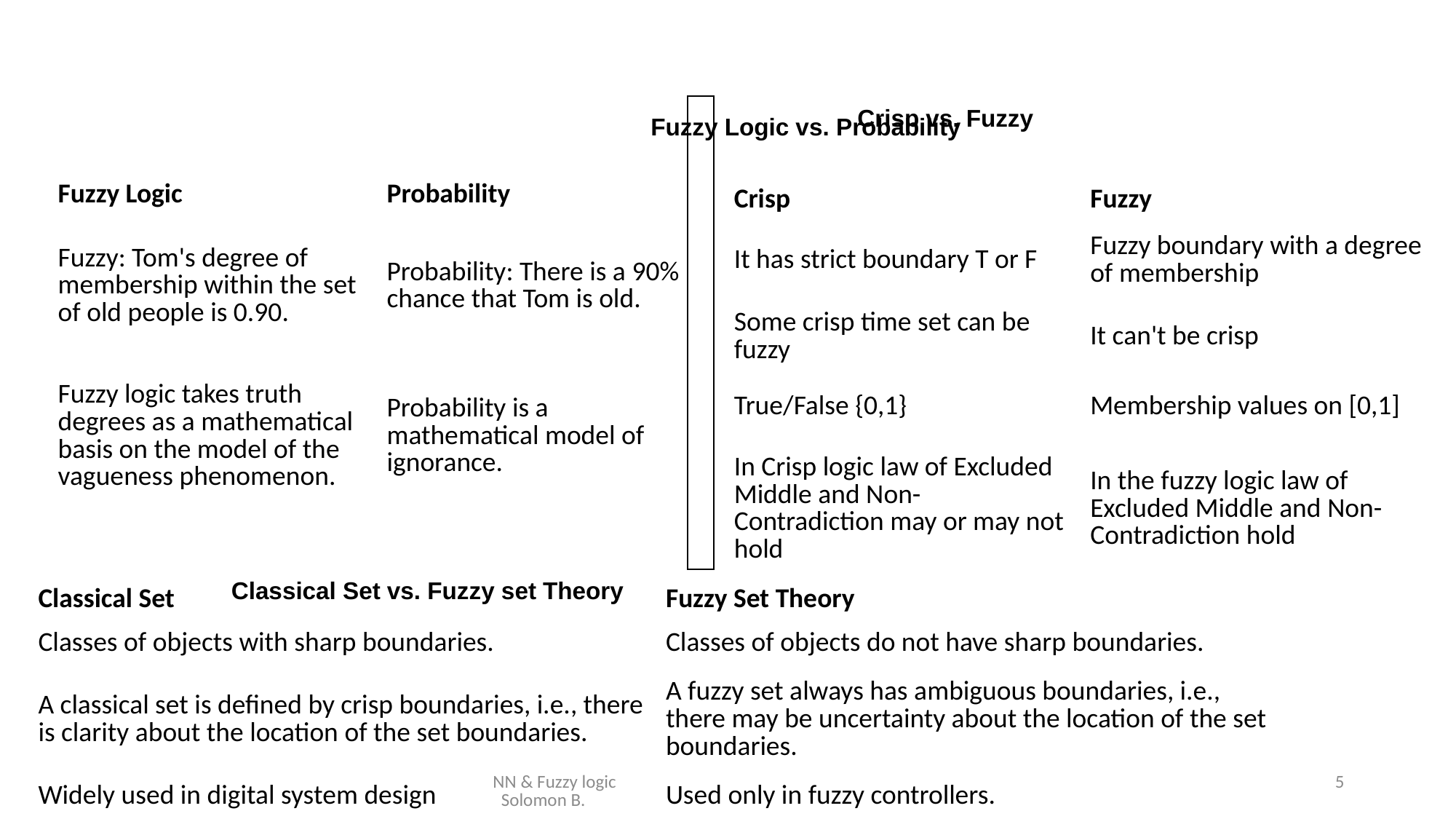

|  |
| --- |
                Crisp vs. Fuzzy

Fuzzy Logic vs. Probability

| Fuzzy Logic | Probability |
| --- | --- |
| Fuzzy: Tom's degree of membership within the set of old people is 0.90. | Probability: There is a 90% chance that Tom is old. |
| Fuzzy logic takes truth degrees as a mathematical basis on the model of the vagueness phenomenon. | Probability is a mathematical model of ignorance. |
| Crisp | Fuzzy |
| --- | --- |
| It has strict boundary T or F | Fuzzy boundary with a degree of membership |
| Some crisp time set can be fuzzy | It can't be crisp |
| True/False {0,1} | Membership values on [0,1] |
| In Crisp logic law of Excluded Middle and Non- Contradiction may or may not hold | In the fuzzy logic law of Excluded Middle and Non- Contradiction hold |
                            Classical Set vs. Fuzzy set Theory

| Classical Set | Fuzzy Set Theory |
| --- | --- |
| Classes of objects with sharp boundaries. | Classes of objects do not have sharp boundaries. |
| A classical set is defined by crisp boundaries, i.e., there is clarity about the location of the set boundaries. | A fuzzy set always has ambiguous boundaries, i.e., there may be uncertainty about the location of the set boundaries. |
| Widely used in digital system design | Used only in fuzzy controllers. |
NN & Fuzzy logic                                                                                    Solomon B.
5